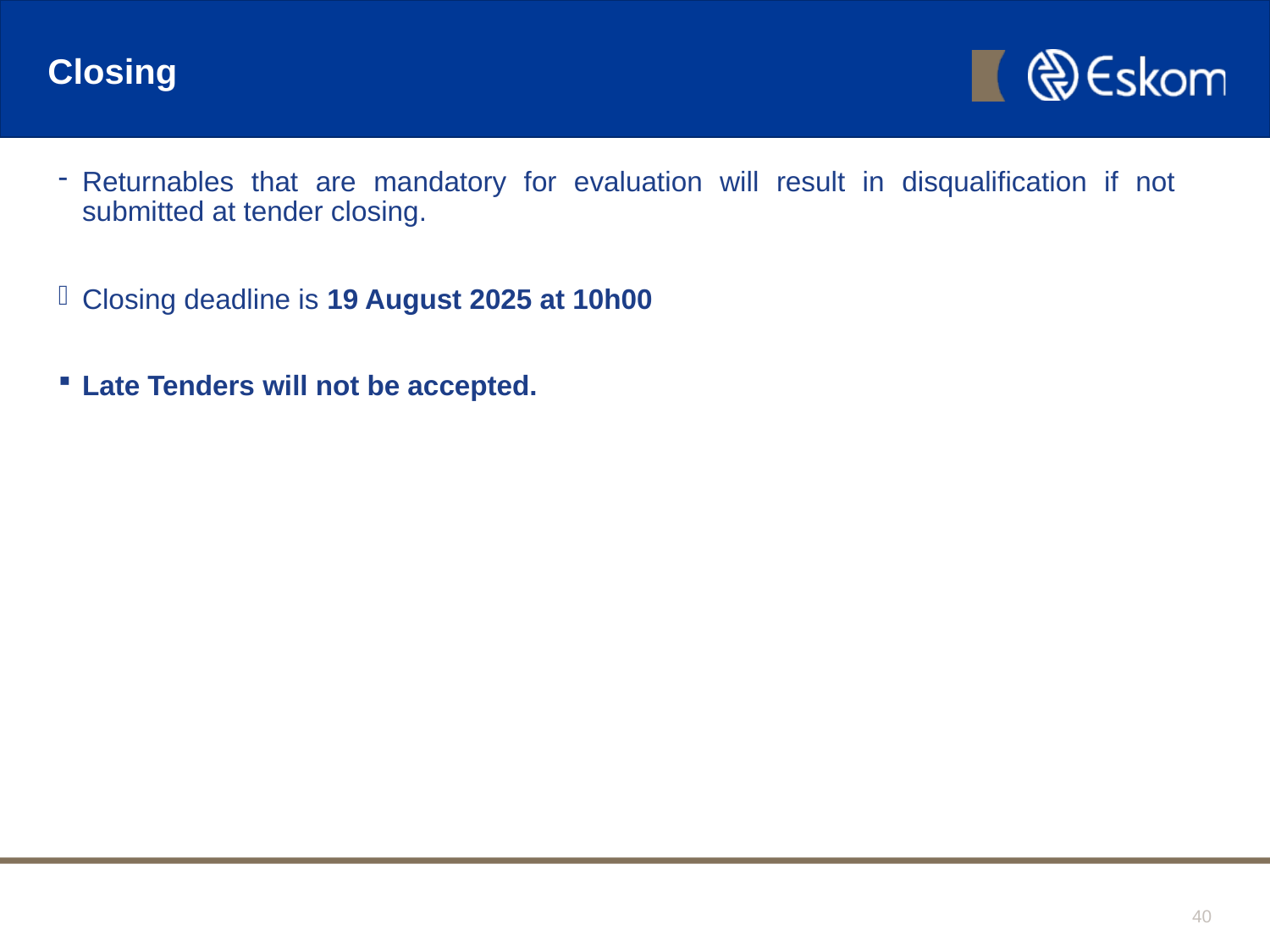

# Closing
Returnables that are mandatory for evaluation will result in disqualification if not   submitted at tender closing.

Closing deadline is 19 August 2025 at 10h00

Late Tenders will not be accepted.

40